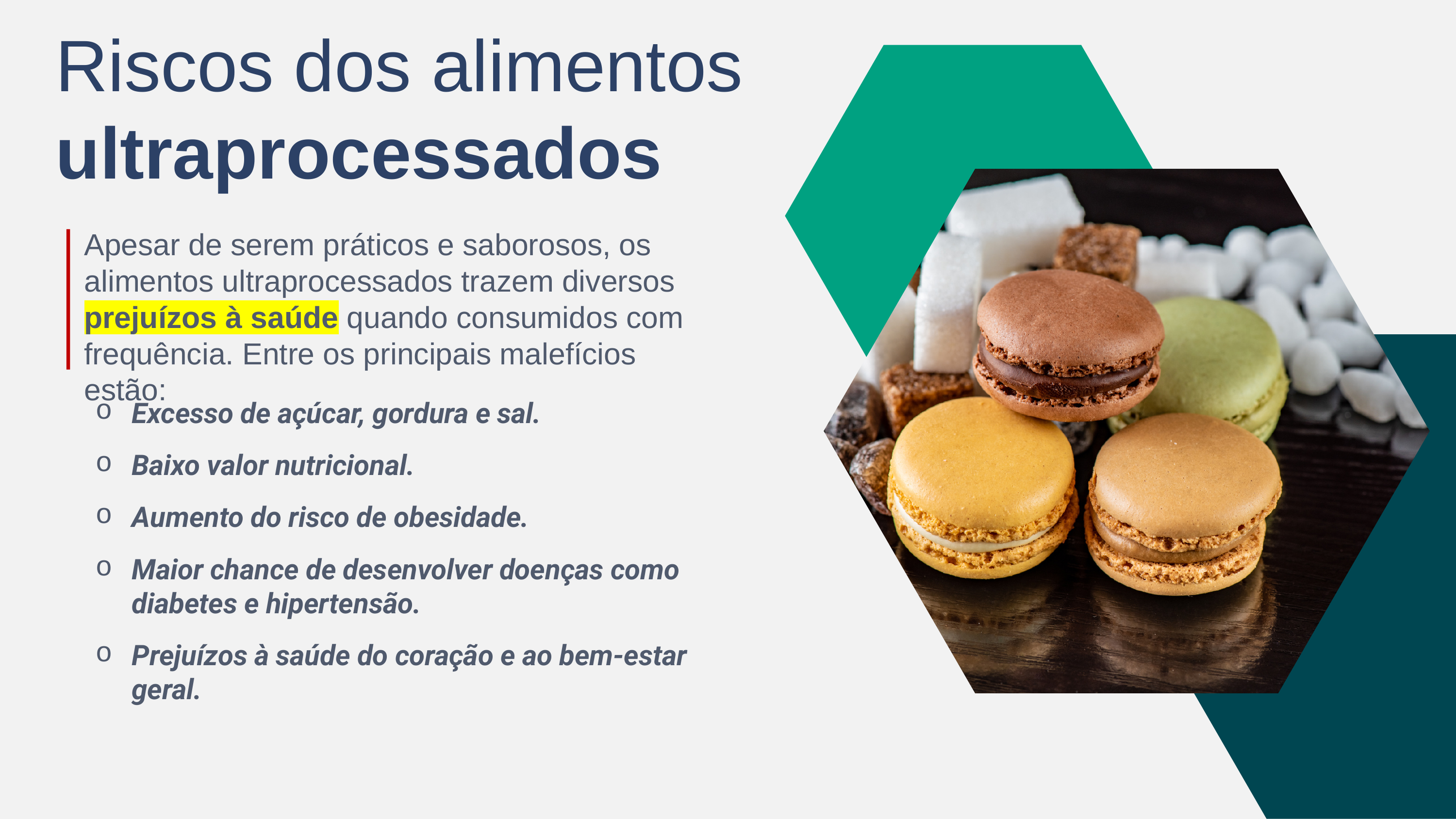

Riscos dos alimentos
ultraprocessados

Apesar de serem práticos e saborosos, os alimentos ultraprocessados trazem diversos prejuízos à saúde quando consumidos com frequência. Entre os principais malefícios estão:

Excesso de açúcar, gordura e sal.
Baixo valor nutricional.
Aumento do risco de obesidade.
Maior chance de desenvolver doenças como diabetes e hipertensão.
Prejuízos à saúde do coração e ao bem-estar geral.